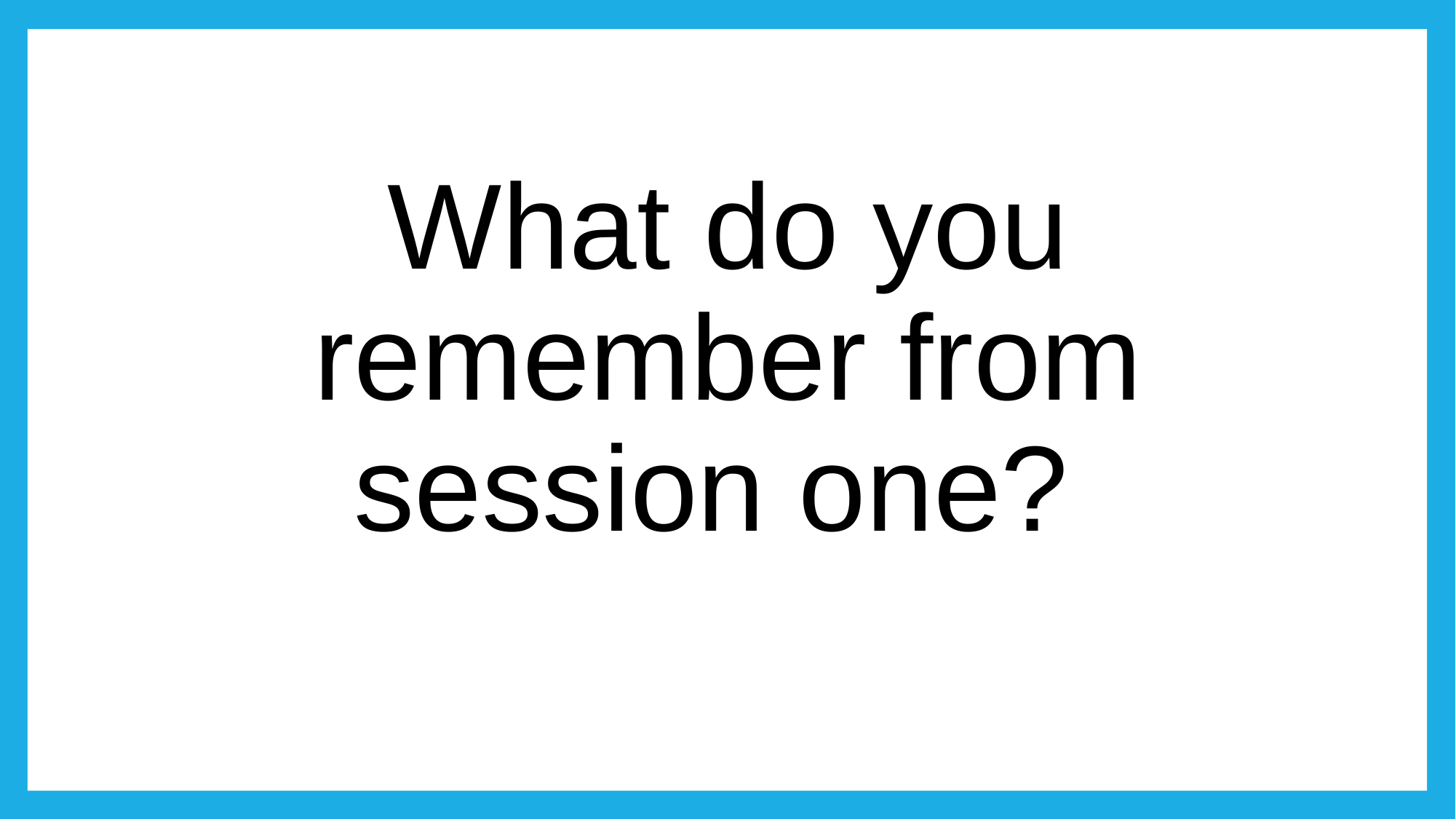

#
What do you remember from session one?